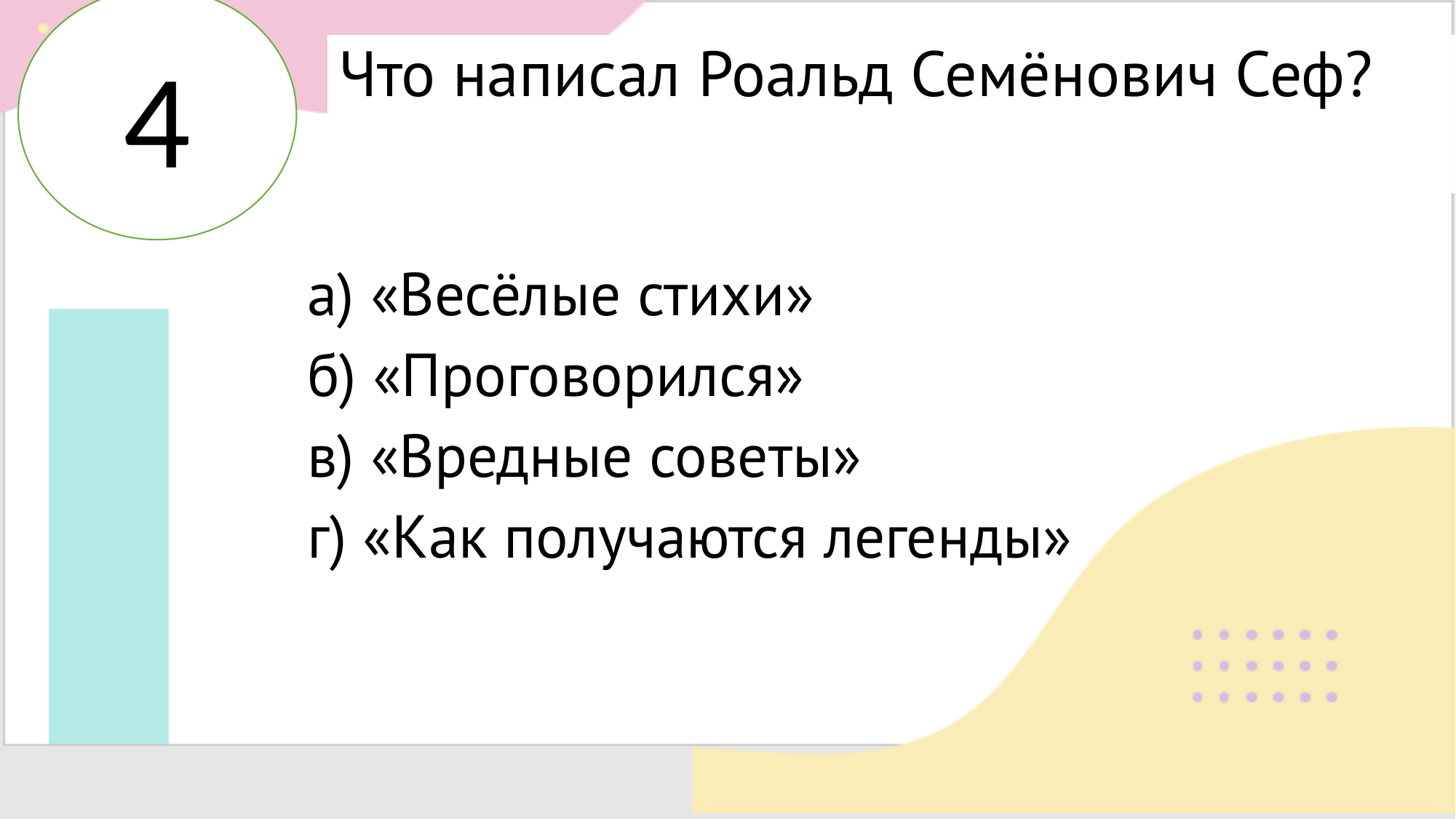

4
# Что написал Роальд Семёнович Сеф?

а) «Весёлые стихи»
б) «Проговорился»
в) «Вредные советы»
г) «Как получаются легенды»